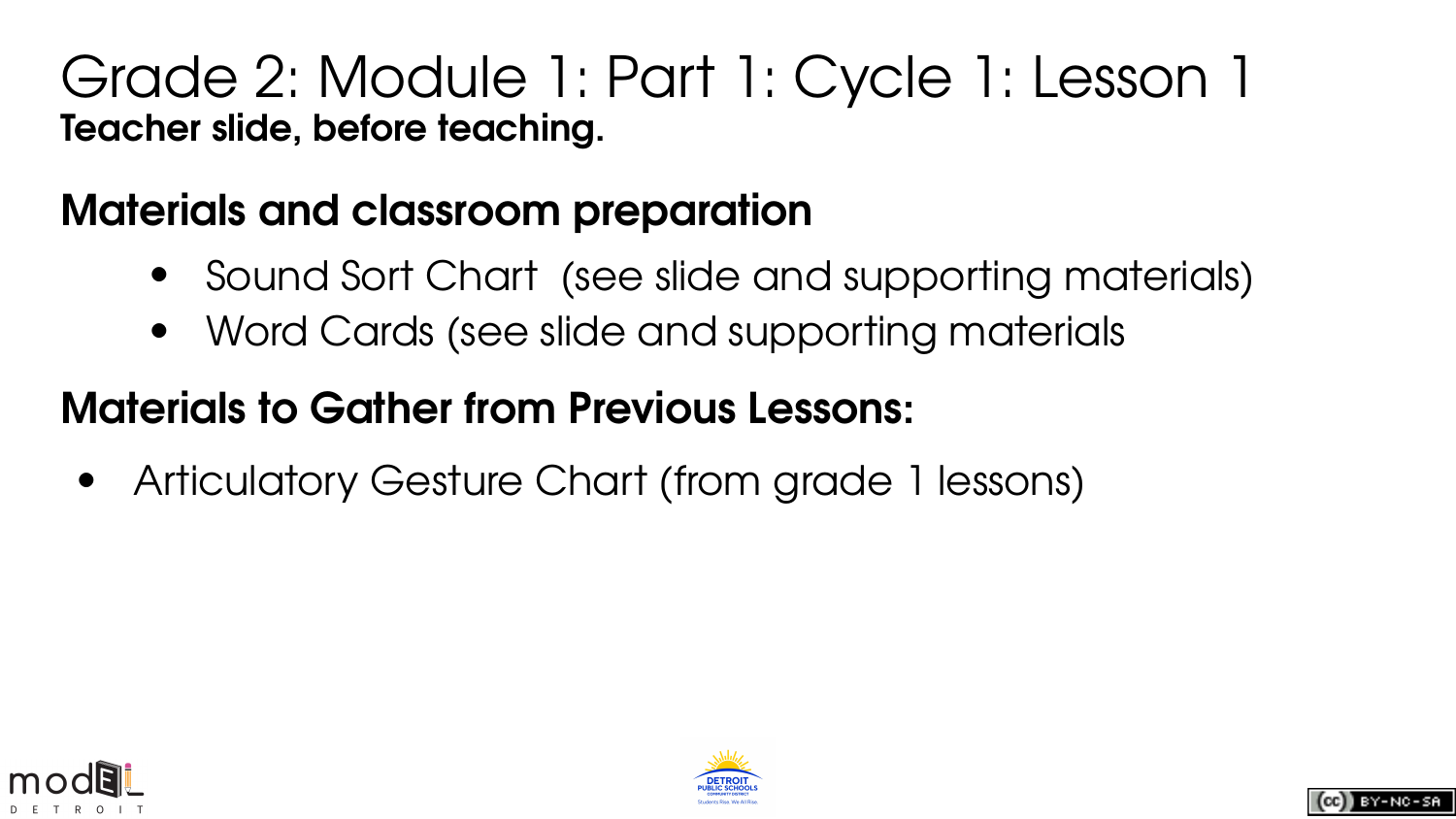

# Grade 2: Module 1: Part 1: Cycle 1: Lesson 1
Teacher slide, before teaching.
Materials and classroom preparation
Sound Sort Chart  (see slide and supporting materials)
Word Cards (see slide and supporting materials
Materials to Gather from Previous Lessons:
Articulatory Gesture Chart (from grade 1 lessons)